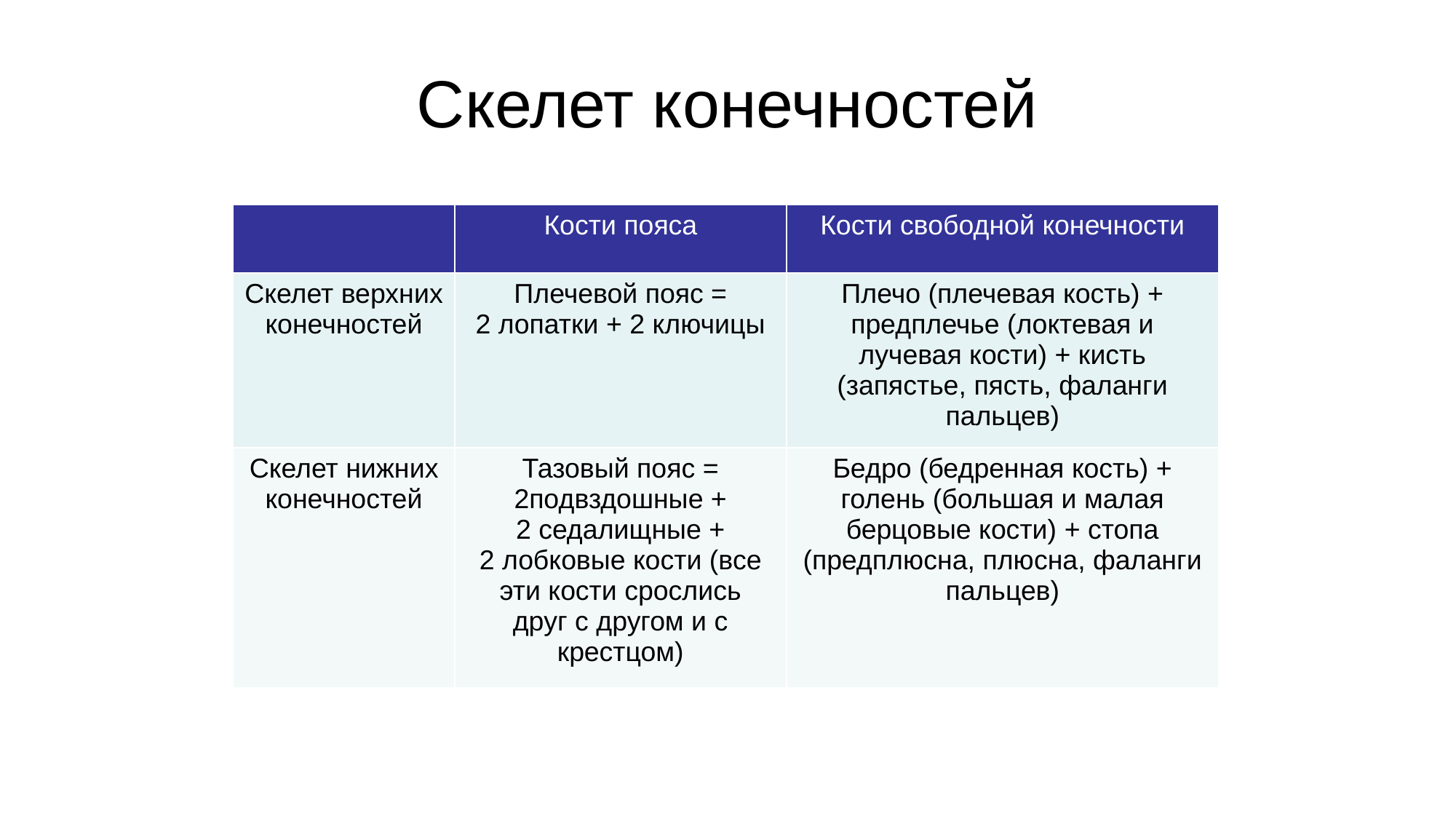

# Скелет конечностей
|  | Кости пояса | Кости свободной конечности |
| --- | --- | --- |
| Скелет верхних конечностей | Плечевой пояс = 2 лопатки + 2 ключицы | Плечо (плечевая кость) + предплечье (локтевая и лучевая кости) + кисть (запястье, пясть, фаланги пальцев) |
| Скелет нижних конечностей | Тазовый пояс = 2подвздошные + 2 седалищные + 2 лобковые кости (все эти кости срослись друг с другом и с крестцом) | Бедро (бедренная кость) + голень (большая и малая берцовые кости) + стопа (предплюсна, плюсна, фаланги пальцев) |